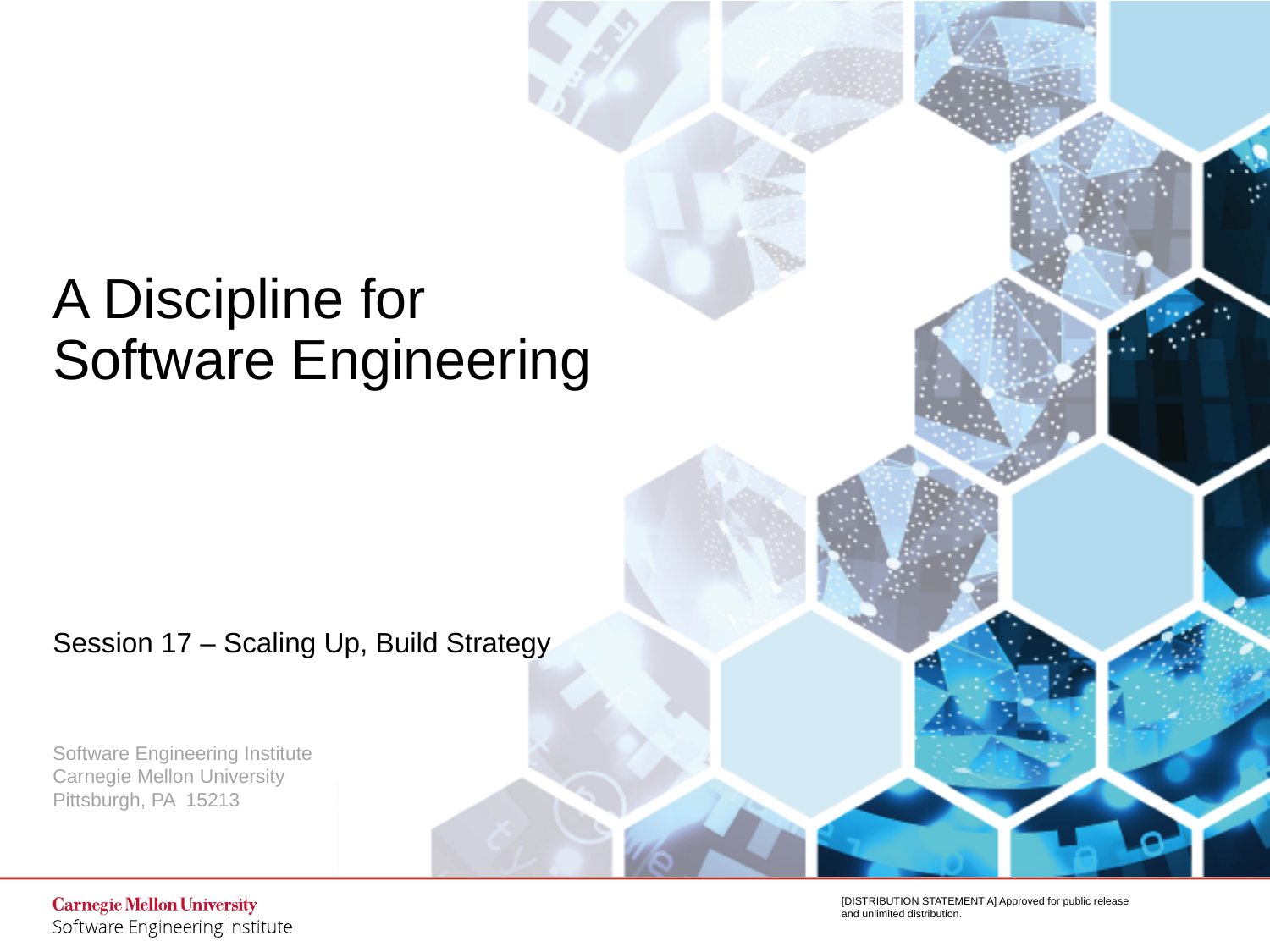

# A Discipline for Software Engineering
Session 17 – Scaling Up, Build Strategy